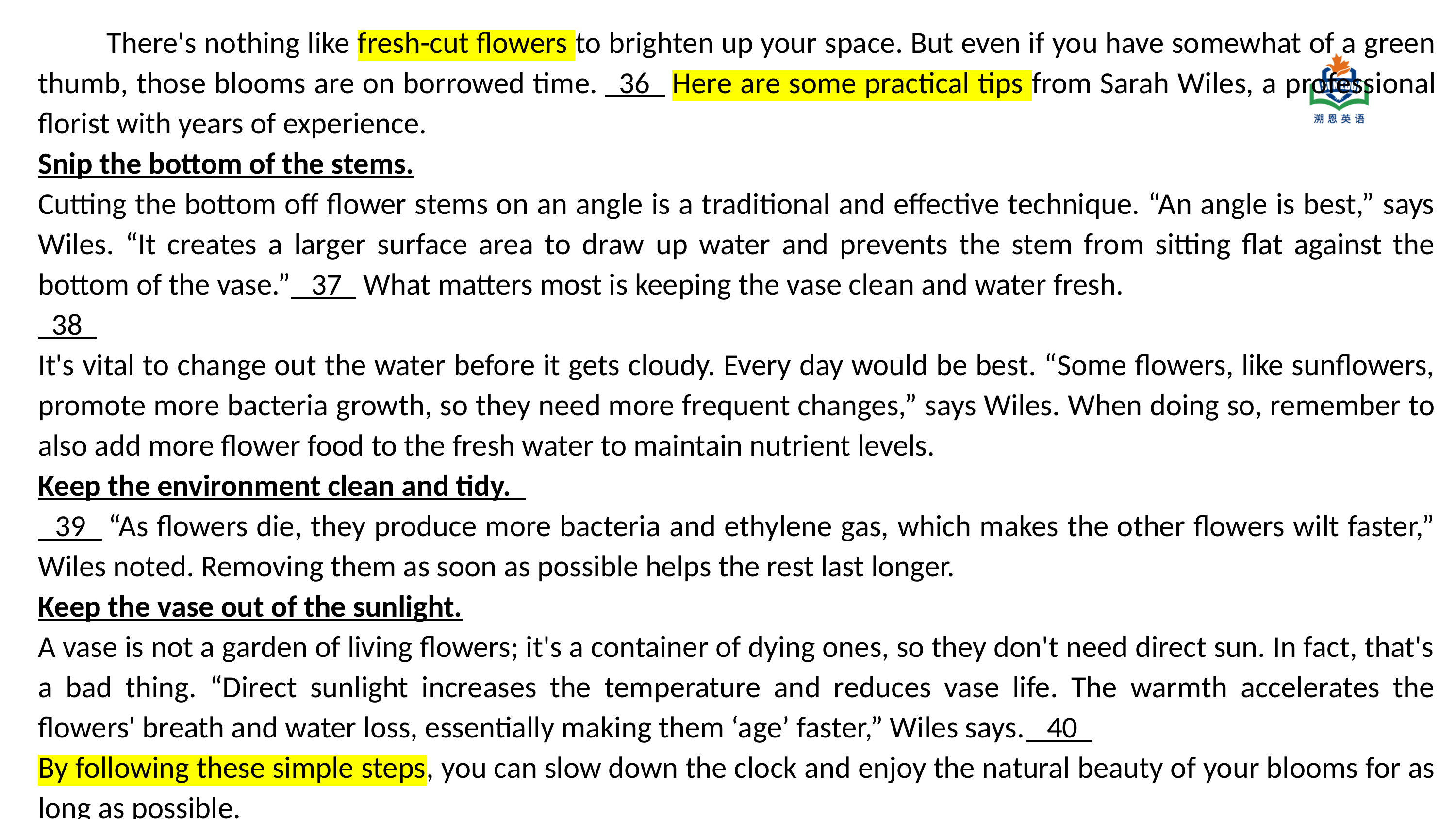

There's nothing like fresh-cut flowers to brighten up your space. But even if you have somewhat of a green thumb, those blooms are on borrowed time.   36   Here are some practical tips from Sarah Wiles, a professional florist with years of experience.
	Snip the bottom of the stems.
	Cutting the bottom off flower stems on an angle is a traditional and effective technique. “An angle is best,” says Wiles. “It creates a larger surface area to draw up water and prevents the stem from sitting flat against the bottom of the vase.”   37   What matters most is keeping the vase clean and water fresh.
	  38
	It's vital to change out the water before it gets cloudy. Every day would be best. “Some flowers, like sunflowers, promote more bacteria growth, so they need more frequent changes,” says Wiles. When doing so, remember to also add more flower food to the fresh water to maintain nutrient levels.
	Keep the environment clean and tidy.
	  39   “As flowers die, they produce more bacteria and ethylene gas, which makes the other flowers wilt faster,” Wiles noted. Removing them as soon as possible helps the rest last longer.
	Keep the vase out of the sunlight.
	A vase is not a garden of living flowers; it's a container of dying ones, so they don't need direct sun. In fact, that's a bad thing. “Direct sunlight increases the temperature and reduces vase life. The warmth accelerates the flowers' breath and water loss, essentially making them ‘age’ faster,” Wiles says.   40
	By following these simple steps, you can slow down the clock and enjoy the natural beauty of your blooms for as long as possible.